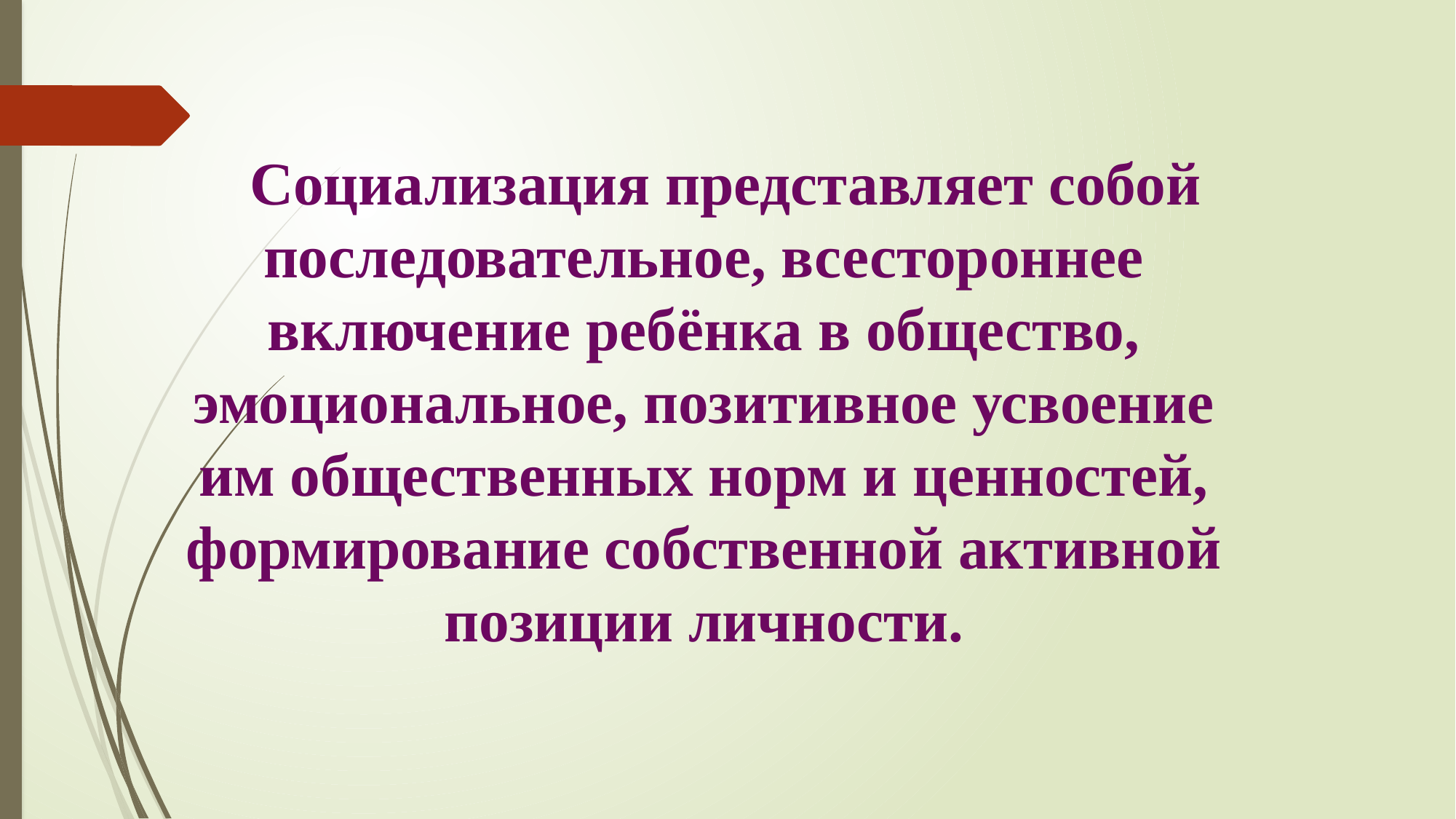

Социализация представляет собой последовательное, всестороннее включение ребёнка в общество, эмоциональное, позитивное усвоение им общественных норм и ценностей, формирование собственной активной позиции личности.